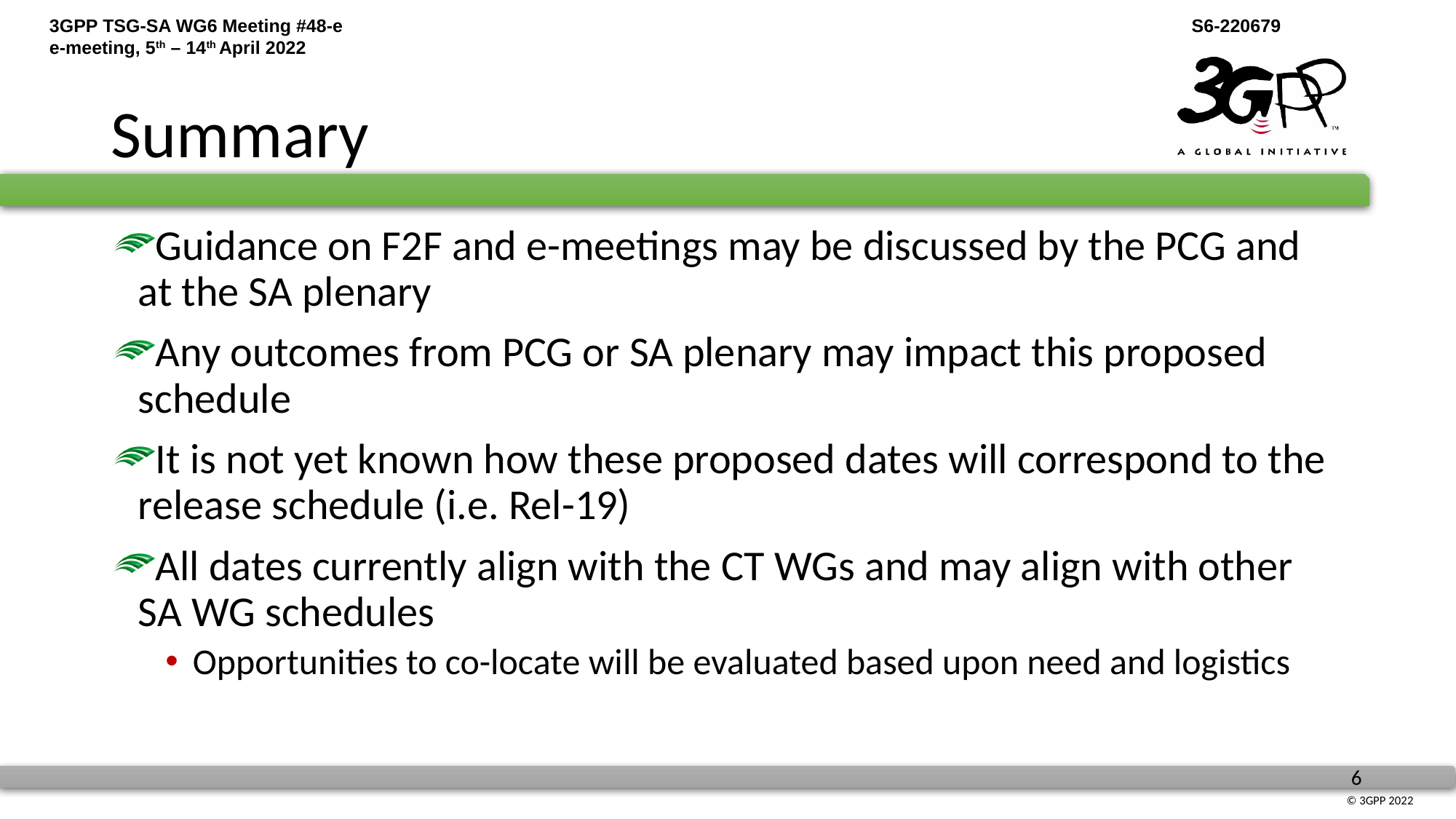

# Summary
Guidance on F2F and e-meetings may be discussed by the PCG and at the SA plenary
Any outcomes from PCG or SA plenary may impact this proposed schedule
It is not yet known how these proposed dates will correspond to the release schedule (i.e. Rel-19)
All dates currently align with the CT WGs and may align with other SA WG schedules
Opportunities to co-locate will be evaluated based upon need and logistics